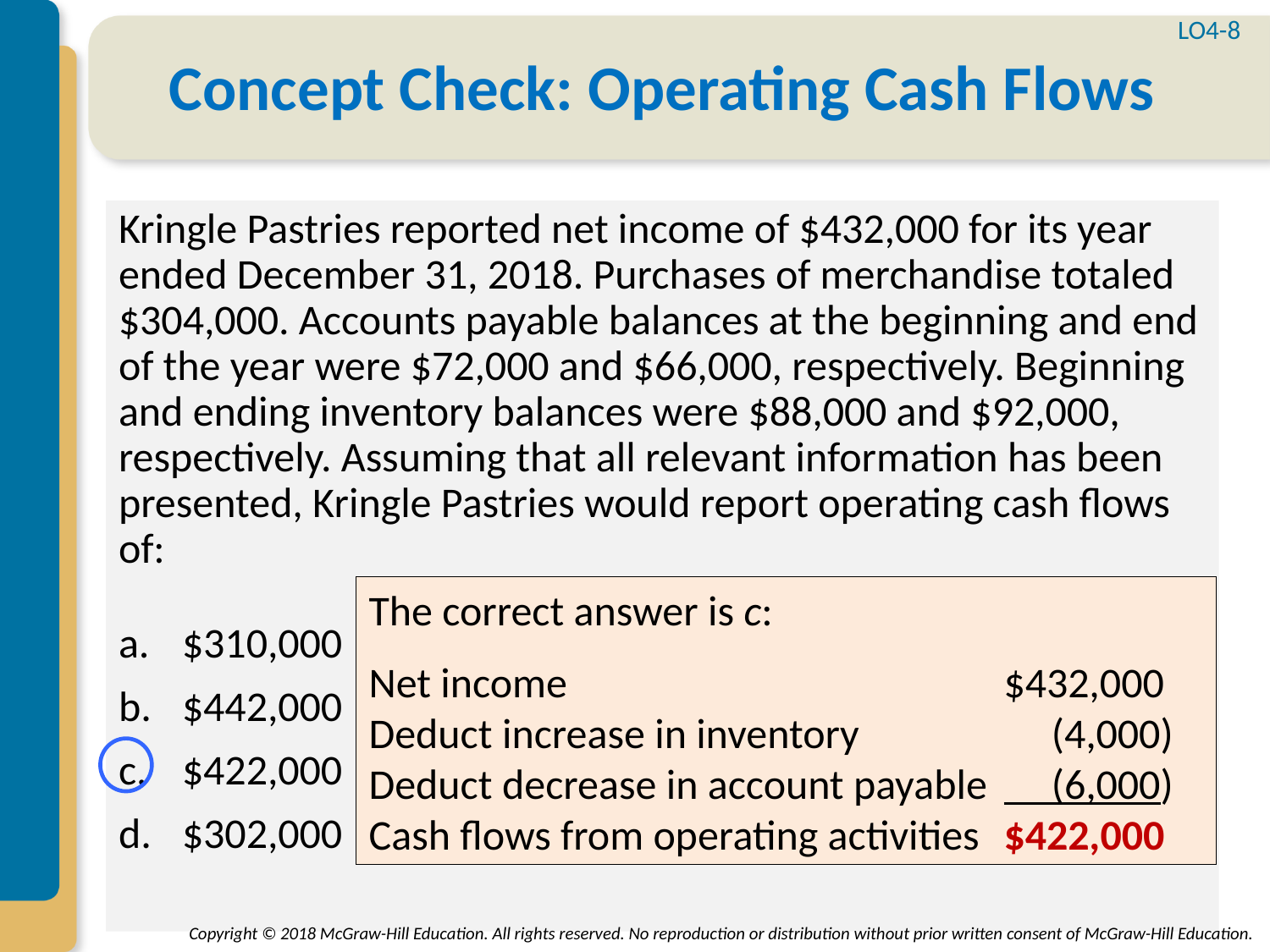

LO4-8
# Concept Check: Operating Cash Flows
Kringle Pastries reported net income of $432,000 for its year ended December 31, 2018. Purchases of merchandise totaled $304,000. Accounts payable balances at the beginning and end of the year were $72,000 and $66,000, respectively. Beginning and ending inventory balances were $88,000 and $92,000, respectively. Assuming that all relevant information has been presented, Kringle Pastries would report operating cash flows of:
$310,000
$442,000
$422,000
$302,000

The correct answer is c:
Net income				$432,000
Deduct increase in inventory		     (4,000)
Deduct decrease in account payable	     (6,000)
Cash flows from operating activities	$422,000

Copyright © 2018 McGraw-Hill Education. All rights reserved. No reproduction or distribution without prior written consent of McGraw-Hill Education.